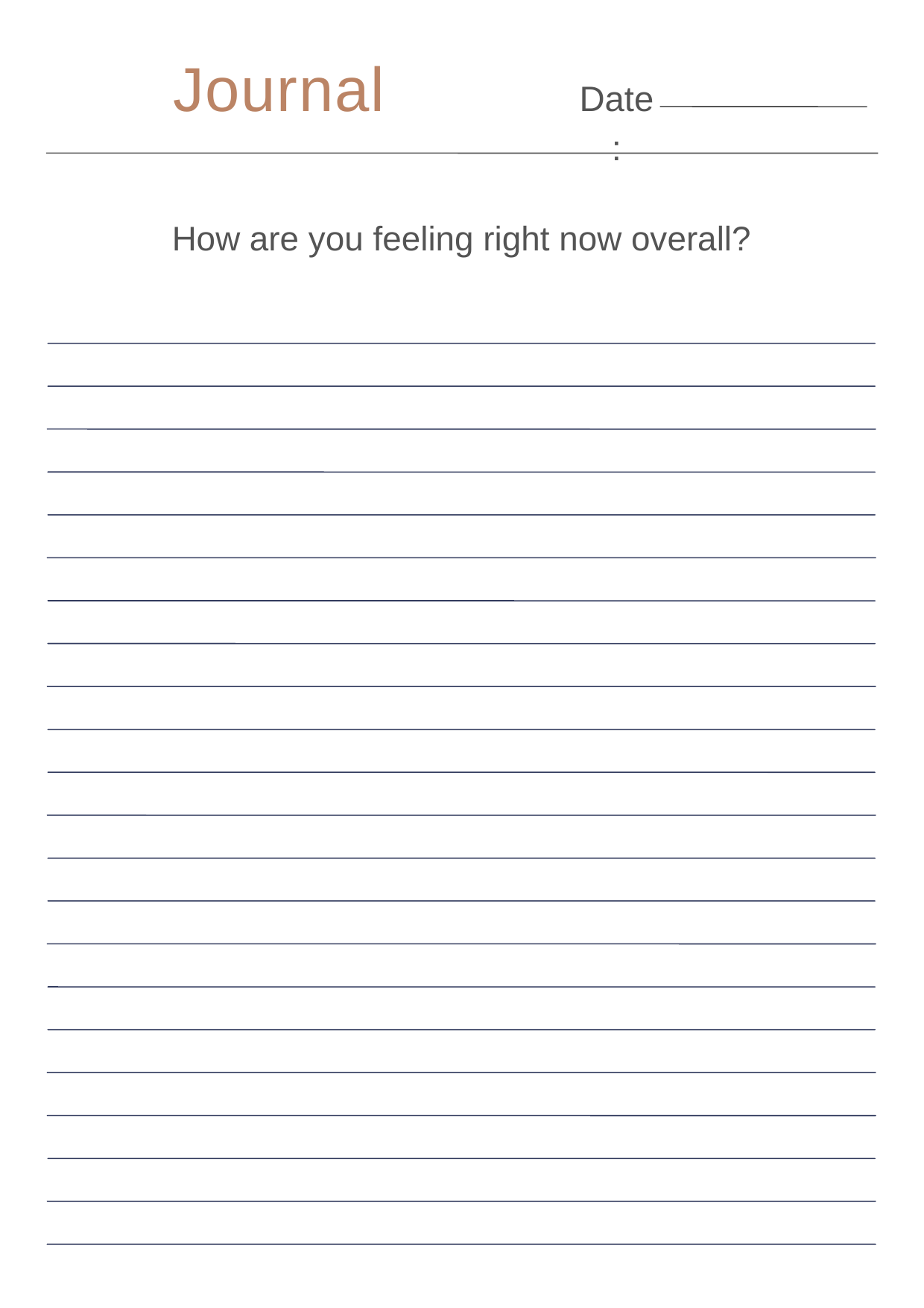

Journal
Date:

How are you feeling right now overall?